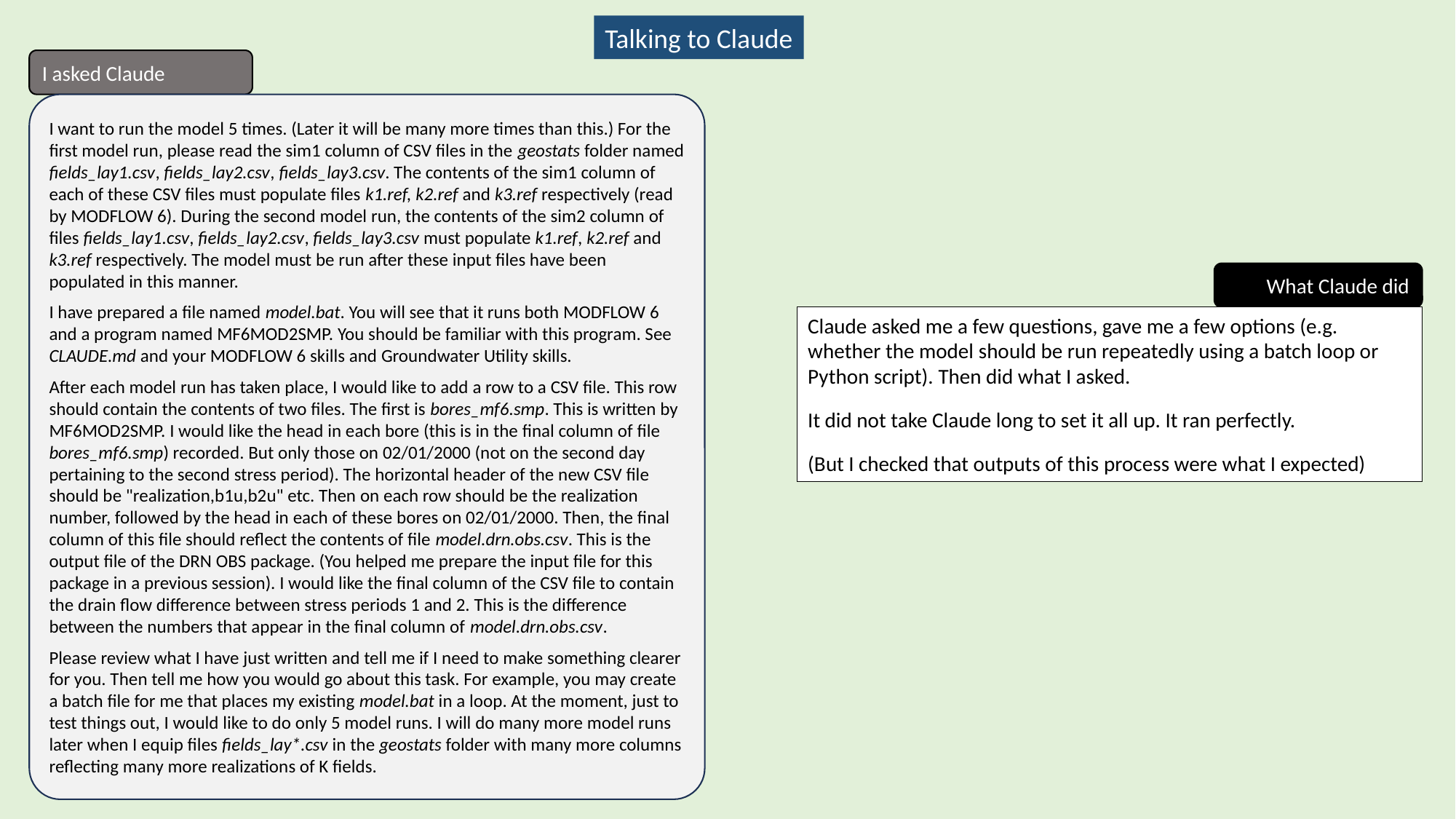

Talking to Claude
I asked Claude
I want to run the model 5 times. (Later it will be many more times than this.) For the first model run, please read the sim1 column of CSV files in the geostats folder named fields_lay1.csv, fields_lay2.csv, fields_lay3.csv. The contents of the sim1 column of each of these CSV files must populate files k1.ref, k2.ref and k3.ref respectively (read by MODFLOW 6). During the second model run, the contents of the sim2 column of files fields_lay1.csv, fields_lay2.csv, fields_lay3.csv must populate k1.ref, k2.ref and k3.ref respectively. The model must be run after these input files have been populated in this manner.
I have prepared a file named model.bat. You will see that it runs both MODFLOW 6 and a program named MF6MOD2SMP. You should be familiar with this program. See CLAUDE.md and your MODFLOW 6 skills and Groundwater Utility skills.
After each model run has taken place, I would like to add a row to a CSV file. This row should contain the contents of two files. The first is bores_mf6.smp. This is written by MF6MOD2SMP. I would like the head in each bore (this is in the final column of file bores_mf6.smp) recorded. But only those on 02/01/2000 (not on the second day pertaining to the second stress period). The horizontal header of the new CSV file should be "realization,b1u,b2u" etc. Then on each row should be the realization number, followed by the head in each of these bores on 02/01/2000. Then, the final column of this file should reflect the contents of file model.drn.obs.csv. This is the output file of the DRN OBS package. (You helped me prepare the input file for this package in a previous session). I would like the final column of the CSV file to contain the drain flow difference between stress periods 1 and 2. This is the difference between the numbers that appear in the final column of model.drn.obs.csv.
Please review what I have just written and tell me if I need to make something clearer for you. Then tell me how you would go about this task. For example, you may create a batch file for me that places my existing model.bat in a loop. At the moment, just to test things out, I would like to do only 5 model runs. I will do many more model runs later when I equip files fields_lay*.csv in the geostats folder with many more columns reflecting many more realizations of K fields.
What Claude did
Claude asked me a few questions, gave me a few options (e.g. whether the model should be run repeatedly using a batch loop or Python script). Then did what I asked.
It did not take Claude long to set it all up. It ran perfectly.
(But I checked that outputs of this process were what I expected)